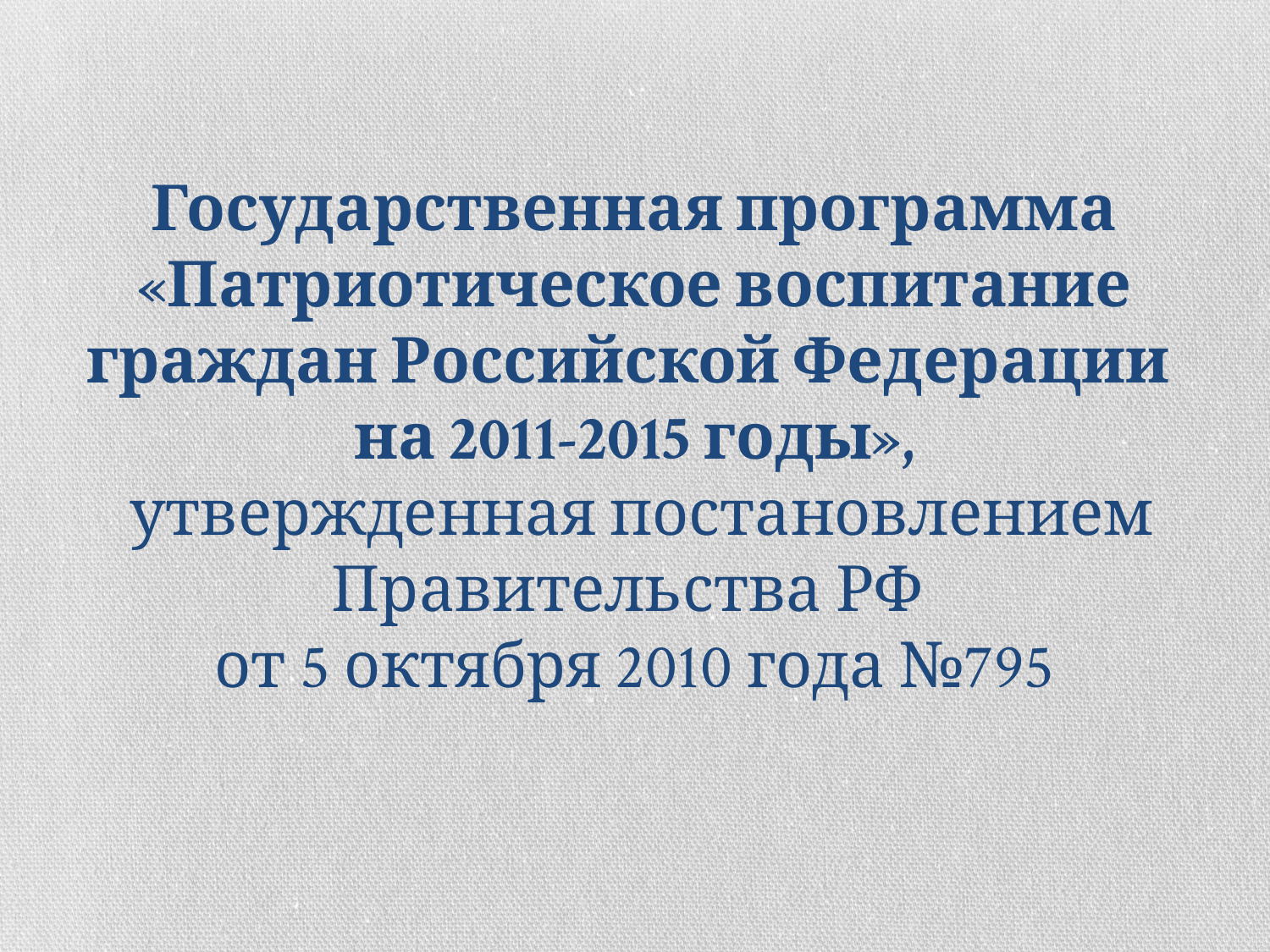

# Государственная программа «Патриотическое воспитание граждан Российской Федерации на 2011-2015 годы», утвержденная постановлением Правительства РФ от 5 октября 2010 года №795